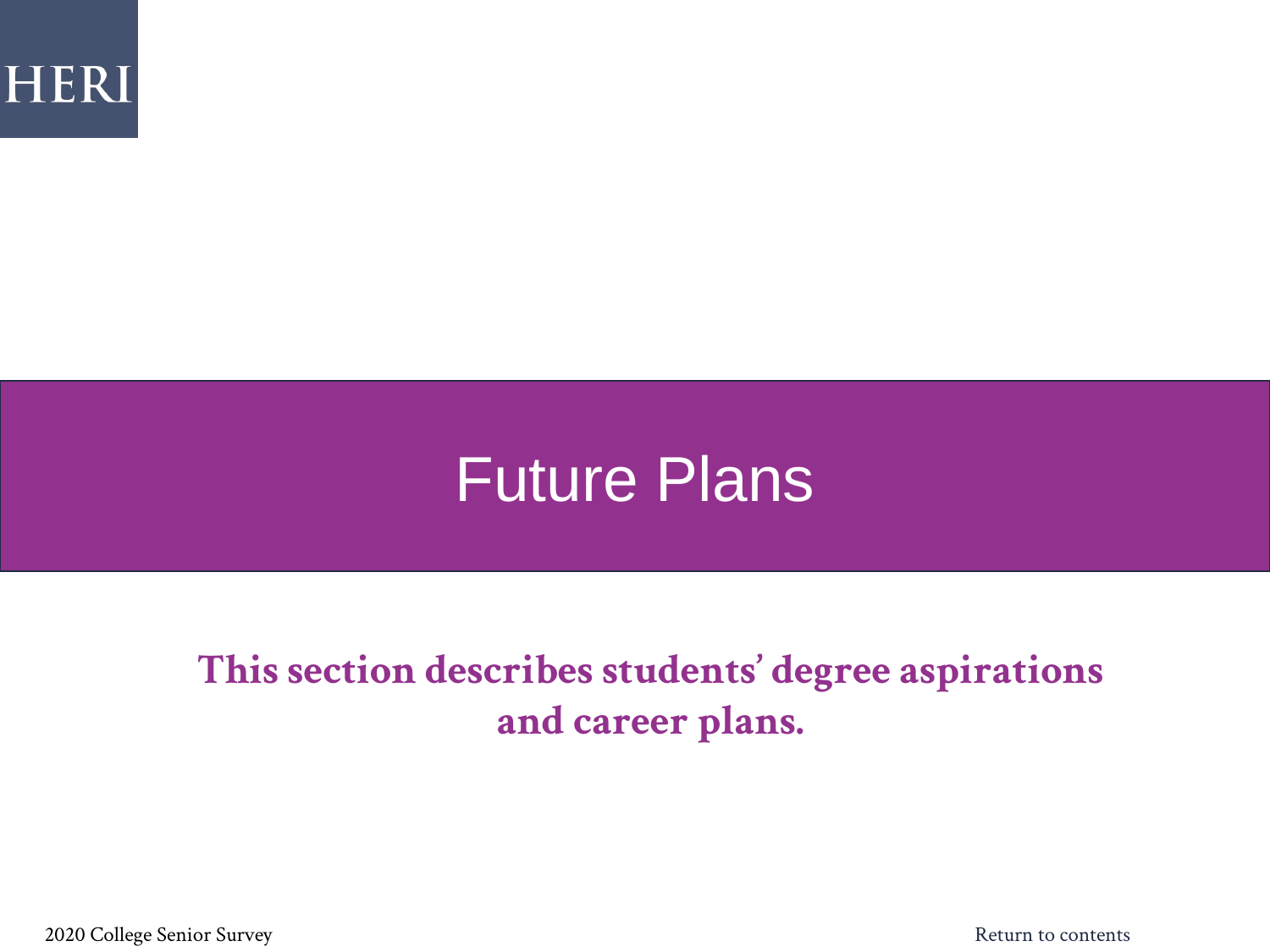

Future Plans
This section describes students’ degree aspirations and career plans.
2020 College Senior Survey